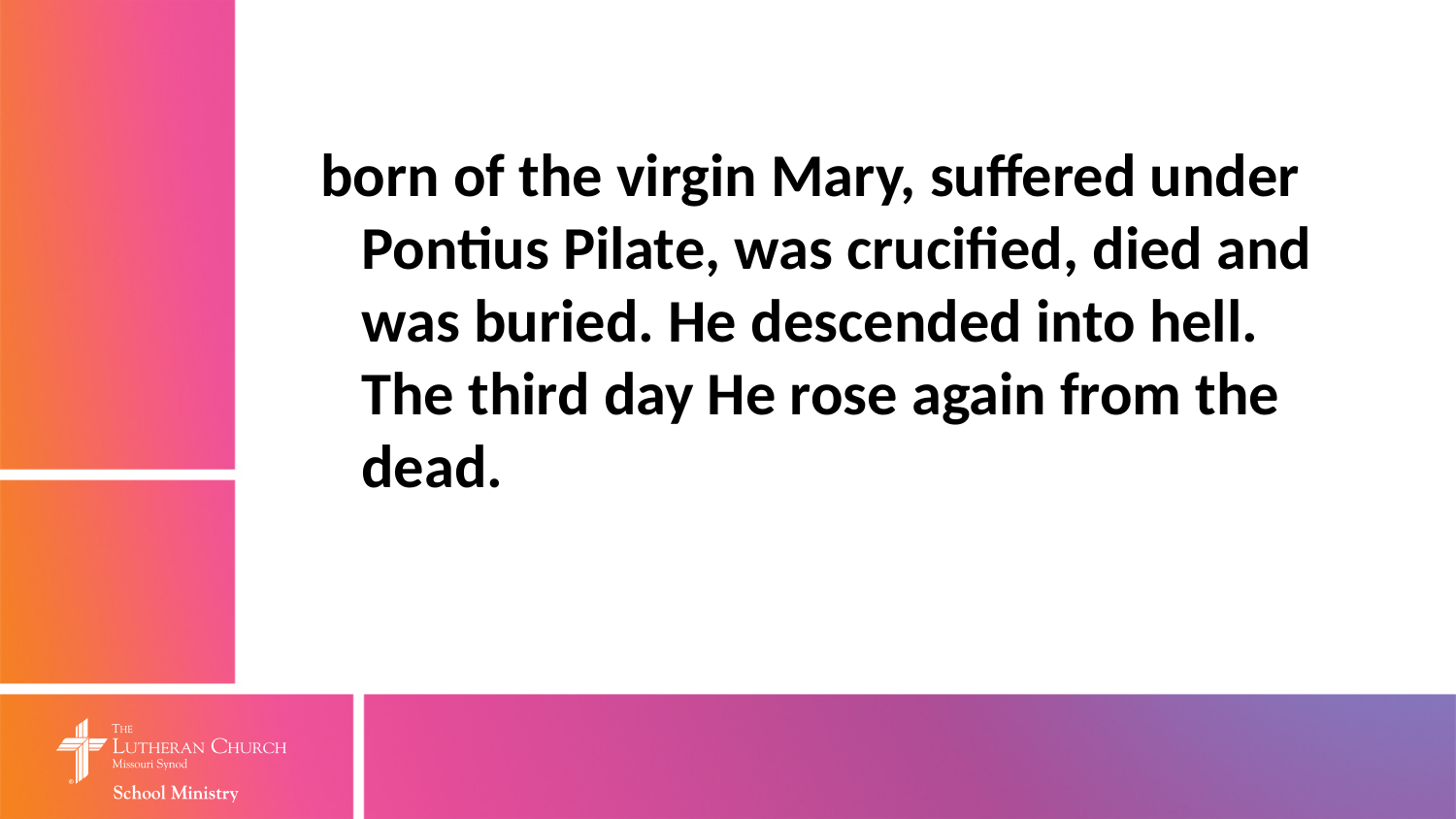

born of the virgin Mary, suffered under Pontius Pilate, was crucified, died and was buried. He descended into hell.  The third day He rose again from the dead.